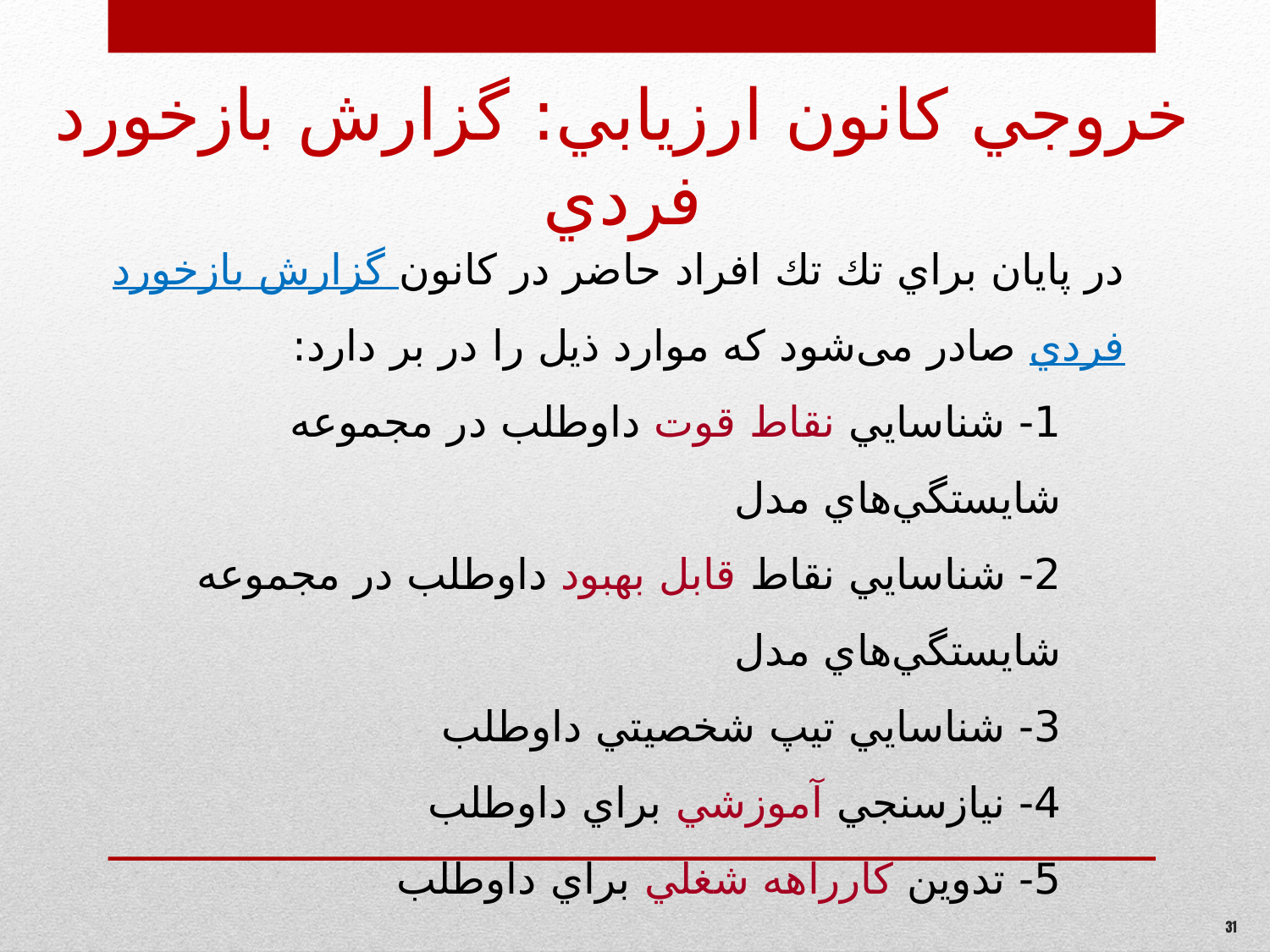

خروجي كانون ارزيابي: گزارش بازخورد فردي
در پايان براي تك تك افراد حاضر در كانون گزارش بازخورد فردي صادر می‌شود كه موارد ذيل را در بر دارد:
1- شناسايي نقاط قوت داوطلب در مجموعه شايستگي‌‌‌هاي مدل
2- شناسايي نقاط قابل بهبود داوطلب در مجموعه شايستگي‌‌‌هاي مدل
3- شناسايي تيپ شخصيتي داوطلب
4- نيازسنجي آموزشي براي داوطلب
5- تدوين كارراهه شغلي براي داوطلب
31